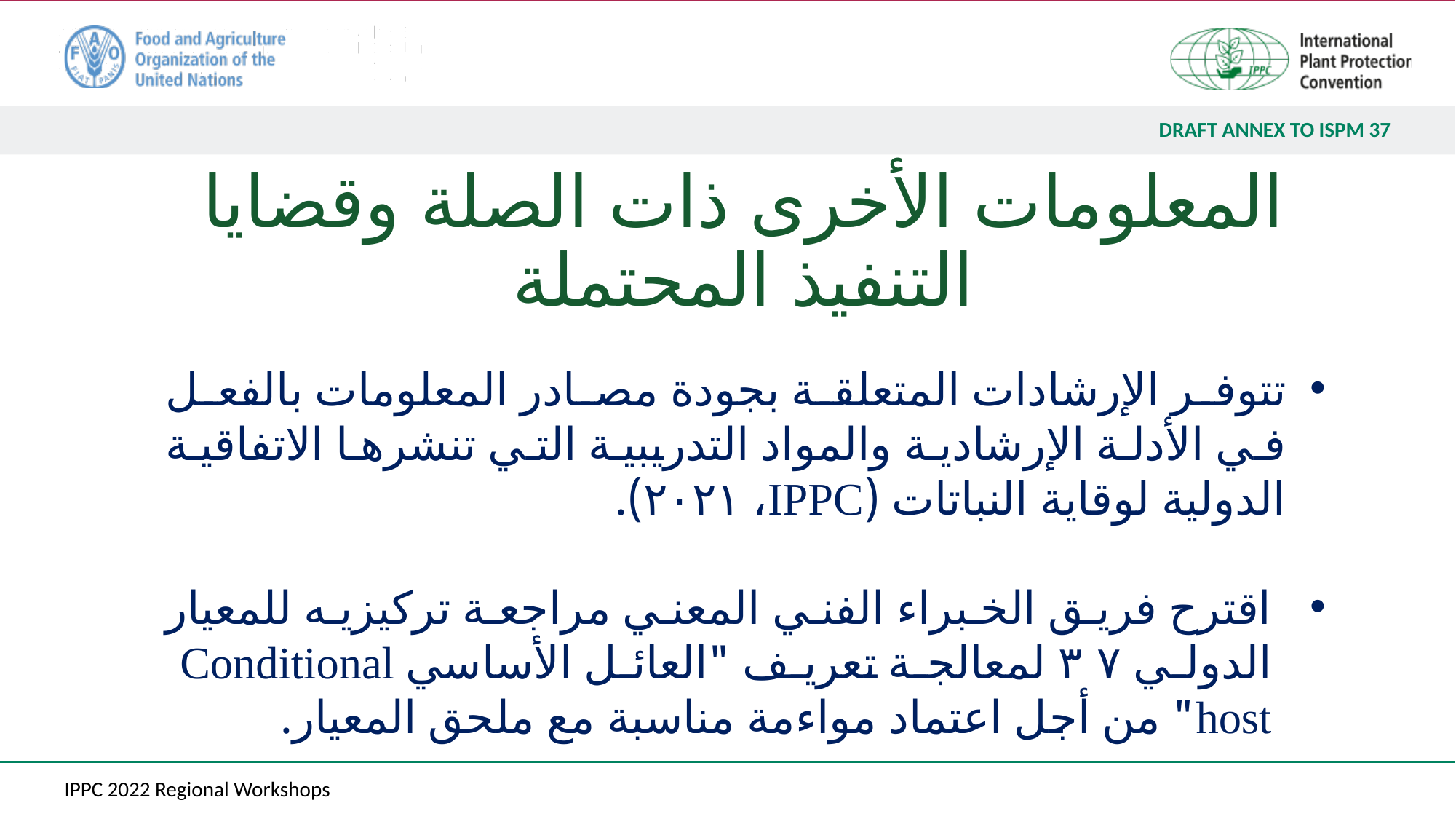

# المعلومات الأخرى ذات الصلة وقضايا التنفيذ المحتملة

تتوفر الإرشادات المتعلقة بجودة مصادر المعلومات بالفعل في الأدلة الإرشادية والمواد التدريبية التي تنشرها الاتفاقية الدولية لوقاية النباتات (IPPC، ٢٠٢١).

اقترح فريق الخبراء الفني المعني مراجعة تركيزيه للمعيار الدولي ٣٧ لمعالجة تعريف "العائل الأساسي Conditional host" من أجل اعتماد مواءمة مناسبة مع ملحق المعيار.